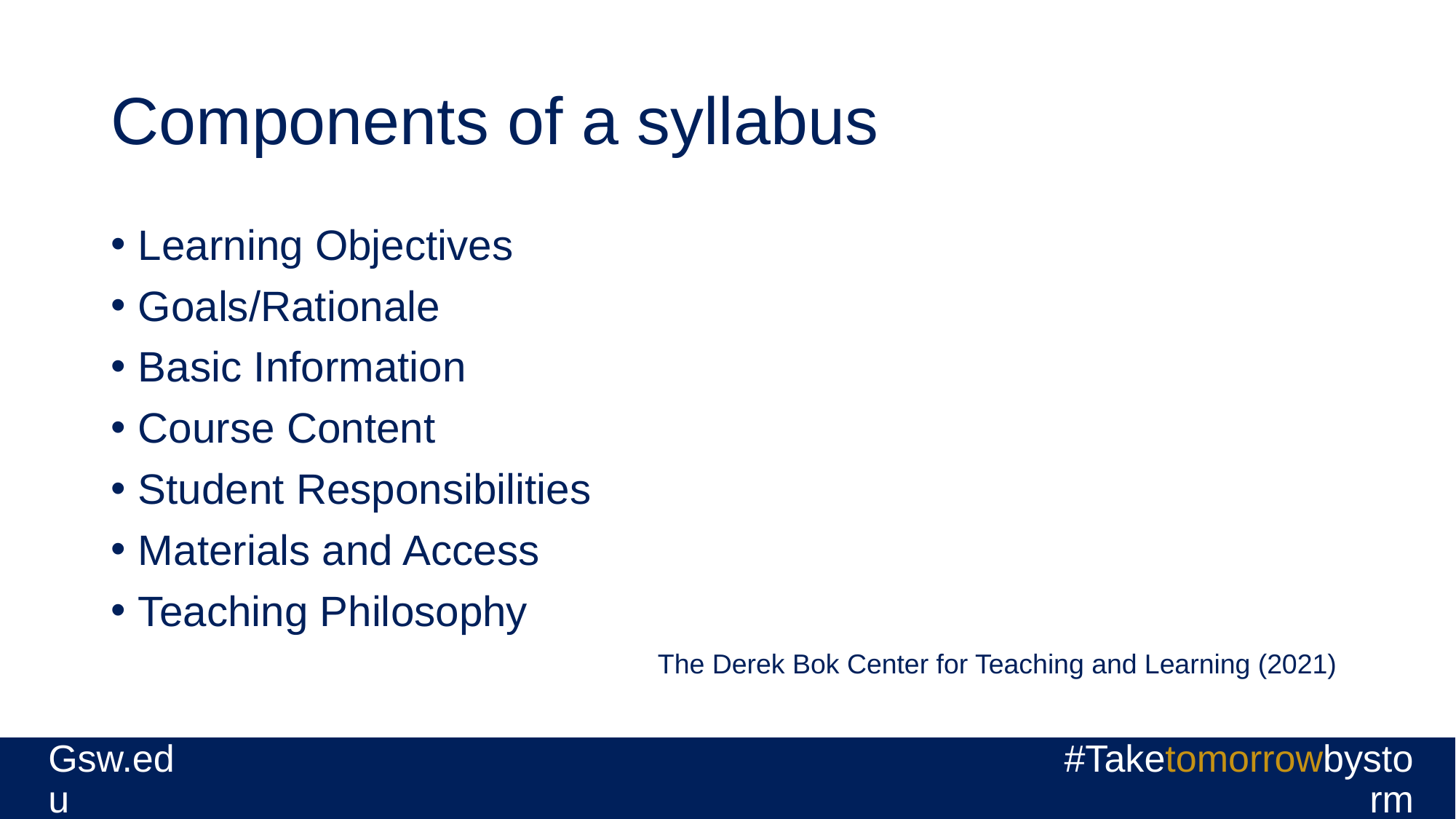

# Components of a syllabus
Learning Objectives
Goals/Rationale
Basic Information
Course Content
Student Responsibilities
Materials and Access
Teaching Philosophy
The Derek Bok Center for Teaching and Learning (2021)